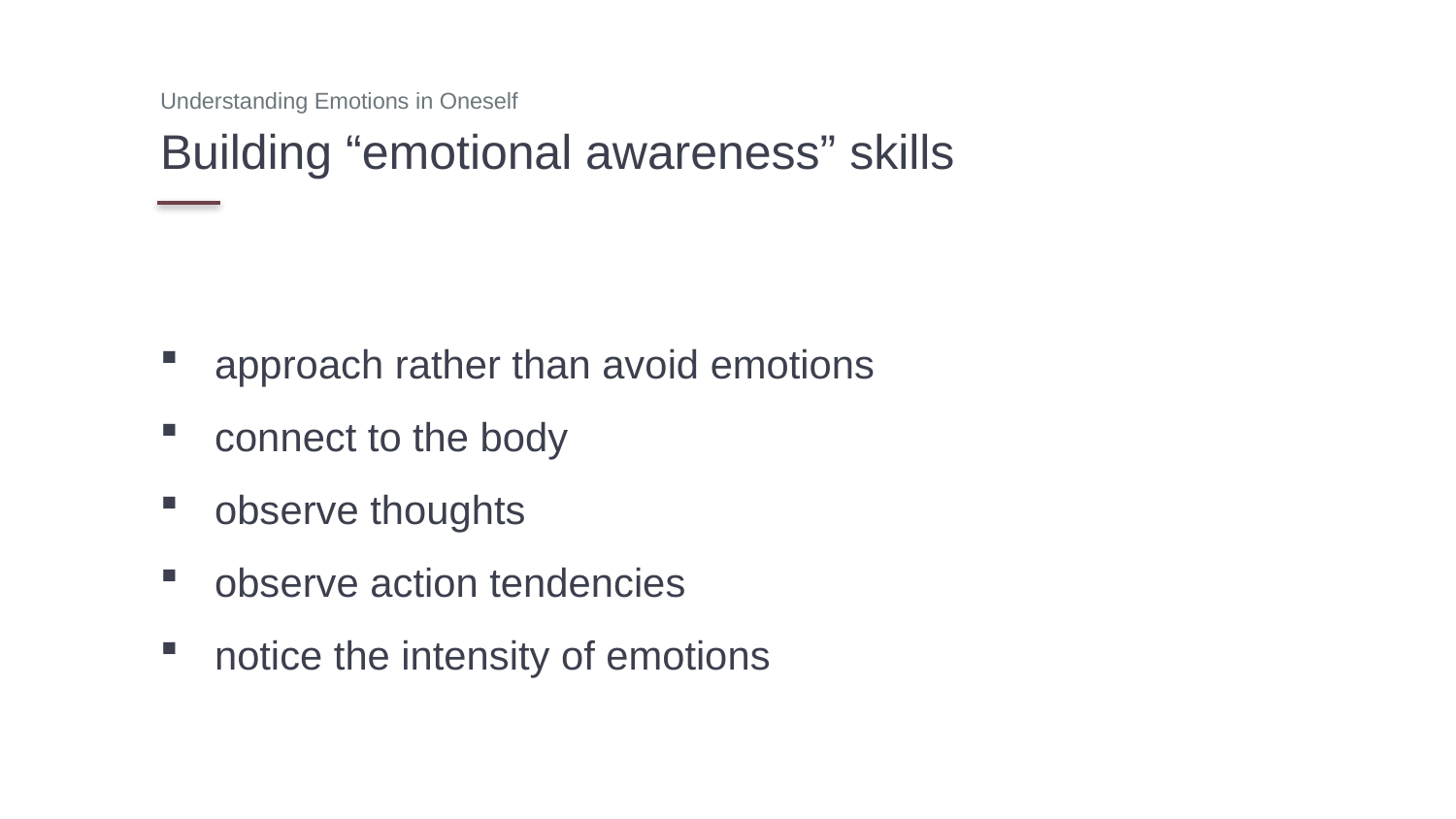

Understanding Emotions in Oneself
# Building “emotional awareness” skills
approach rather than avoid emotions
connect to the body
observe thoughts
observe action tendencies
notice the intensity of emotions